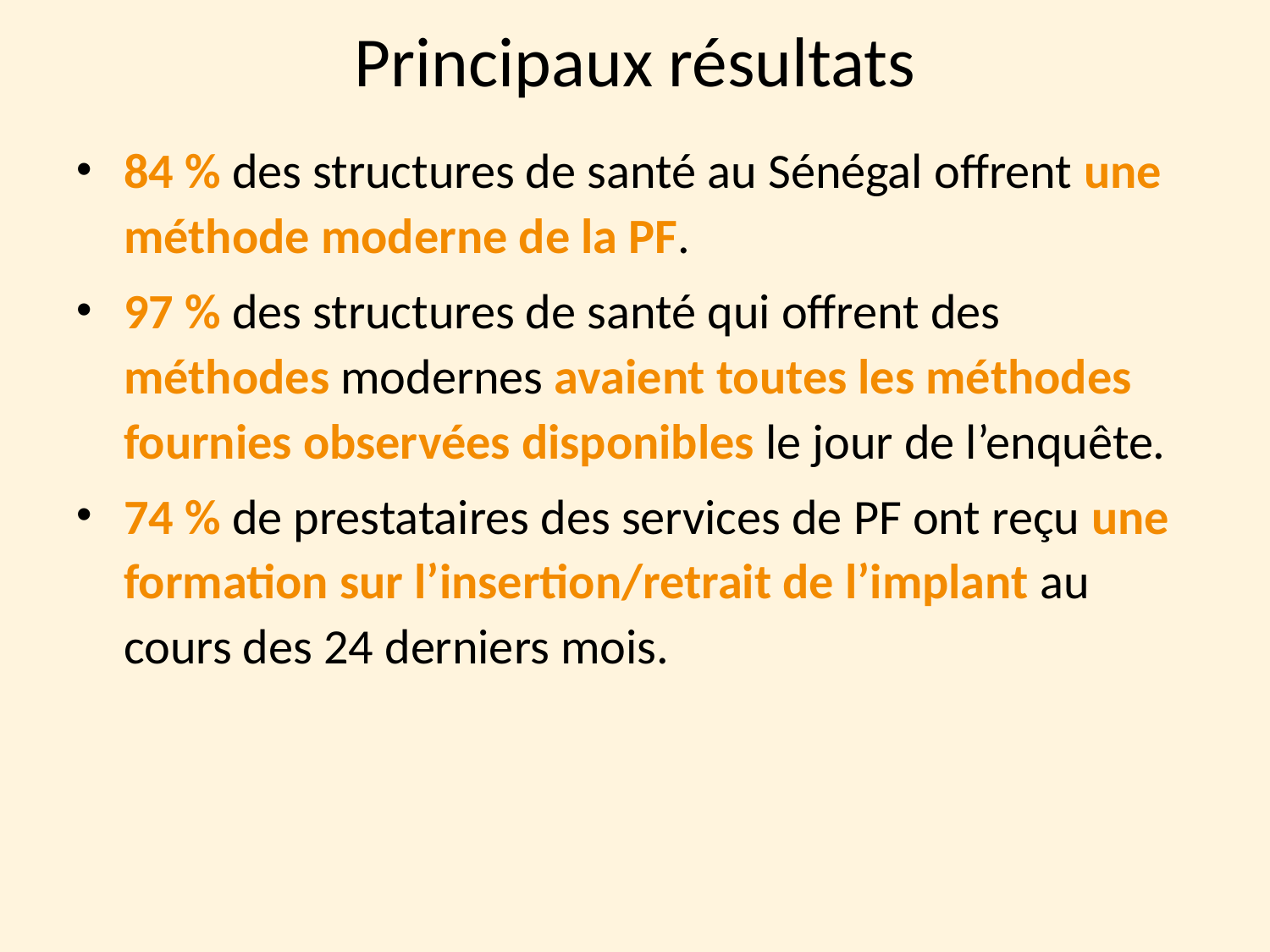

Principaux résultats
84 % des structures de santé au Sénégal offrent une méthode moderne de la PF.
97 % des structures de santé qui offrent des méthodes modernes avaient toutes les méthodes fournies observées disponibles le jour de l’enquête.
74 % de prestataires des services de PF ont reçu une formation sur l’insertion/retrait de l’implant au cours des 24 derniers mois.